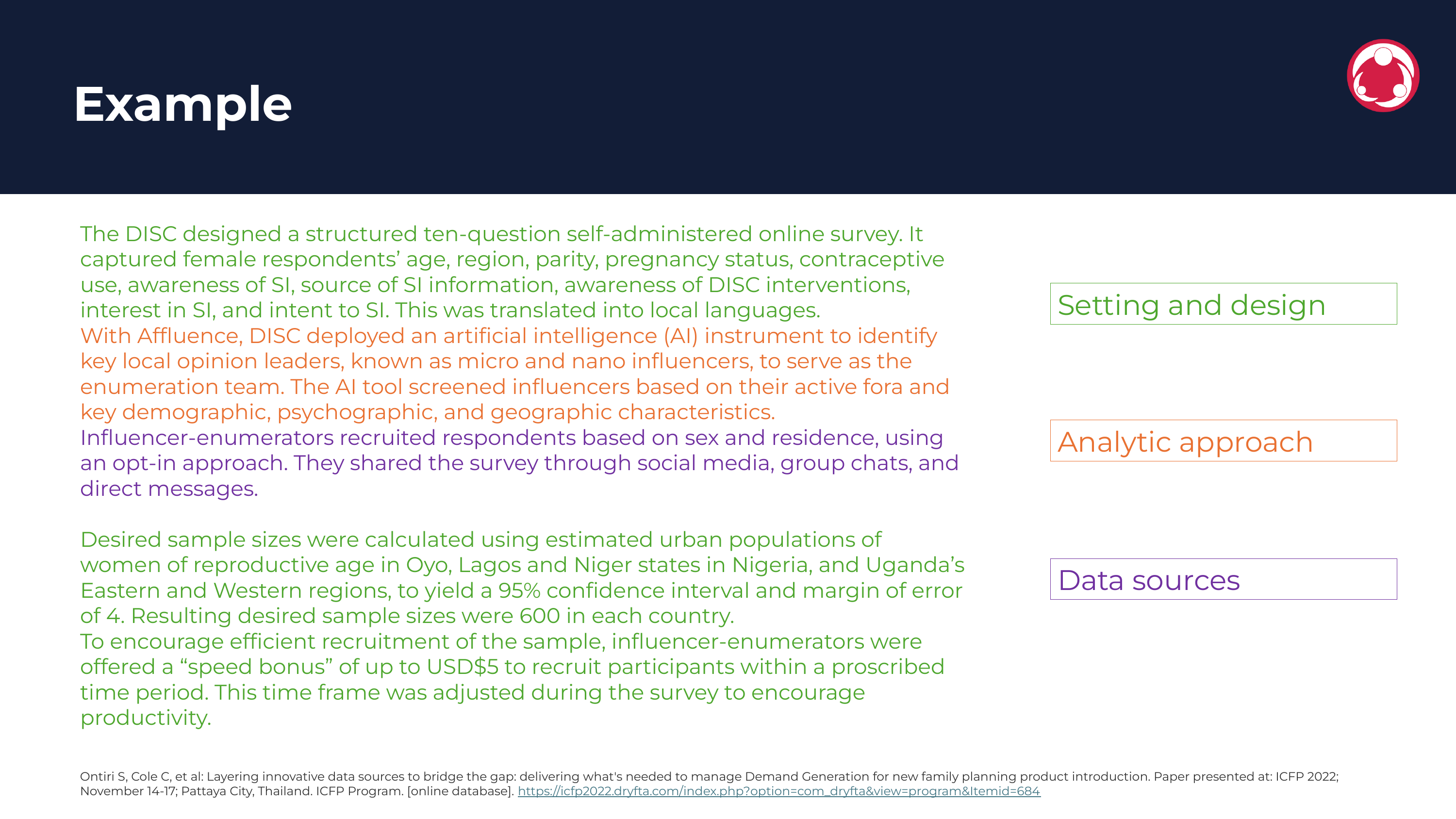

Example
The DISC designed a structured ten-question self-administered online survey. It captured female respondents’ age, region, parity, pregnancy status, contraceptive use, awareness of SI, source of SI information, awareness of DISC interventions, interest in SI, and intent to SI. This was translated into local languages.
With Affluence, DISC deployed an artificial intelligence (AI) instrument to identify key local opinion leaders, known as micro and nano influencers, to serve as the enumeration team. The AI tool screened influencers based on their active fora and key demographic, psychographic, and geographic characteristics.
Influencer-enumerators recruited respondents based on sex and residence, using an opt-in approach. They shared the survey through social media, group chats, and direct messages.

Desired sample sizes were calculated using estimated urban populations of women of reproductive age in Oyo, Lagos and Niger states in Nigeria, and Uganda’s Eastern and Western regions, to yield a 95% confidence interval and margin of error of 4. Resulting desired sample sizes were 600 in each country.
To encourage efficient recruitment of the sample, influencer-enumerators were offered a “speed bonus” of up to USD$5 to recruit participants within a proscribed time period. This time frame was adjusted during the survey to encourage productivity.
Setting and design
Analytic approach
Data sources
Ontiri S, Cole C, et al: Layering innovative data sources to bridge the gap: delivering what's needed to manage Demand Generation for new family planning product introduction. Paper presented at: ICFP 2022; November 14-17; Pattaya City, Thailand. ICFP Program. [online database]. https://icfp2022.dryfta.com/index.php?option=com_dryfta&view=program&Itemid=684